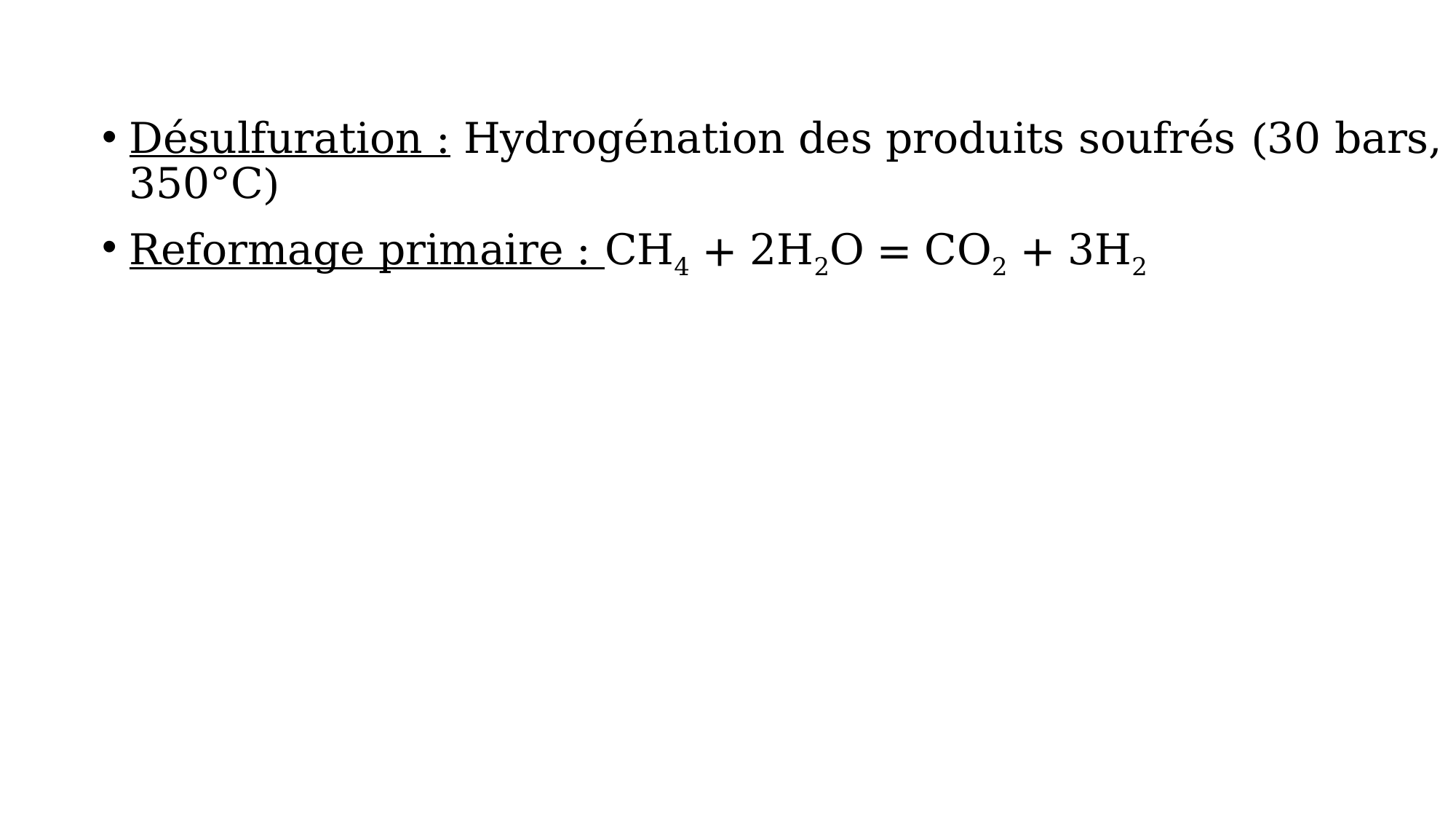

Désulfuration : Hydrogénation des produits soufrés (30 bars, 350°C)
Reformage primaire : CH4 + 2H2O = CO2 + 3H2